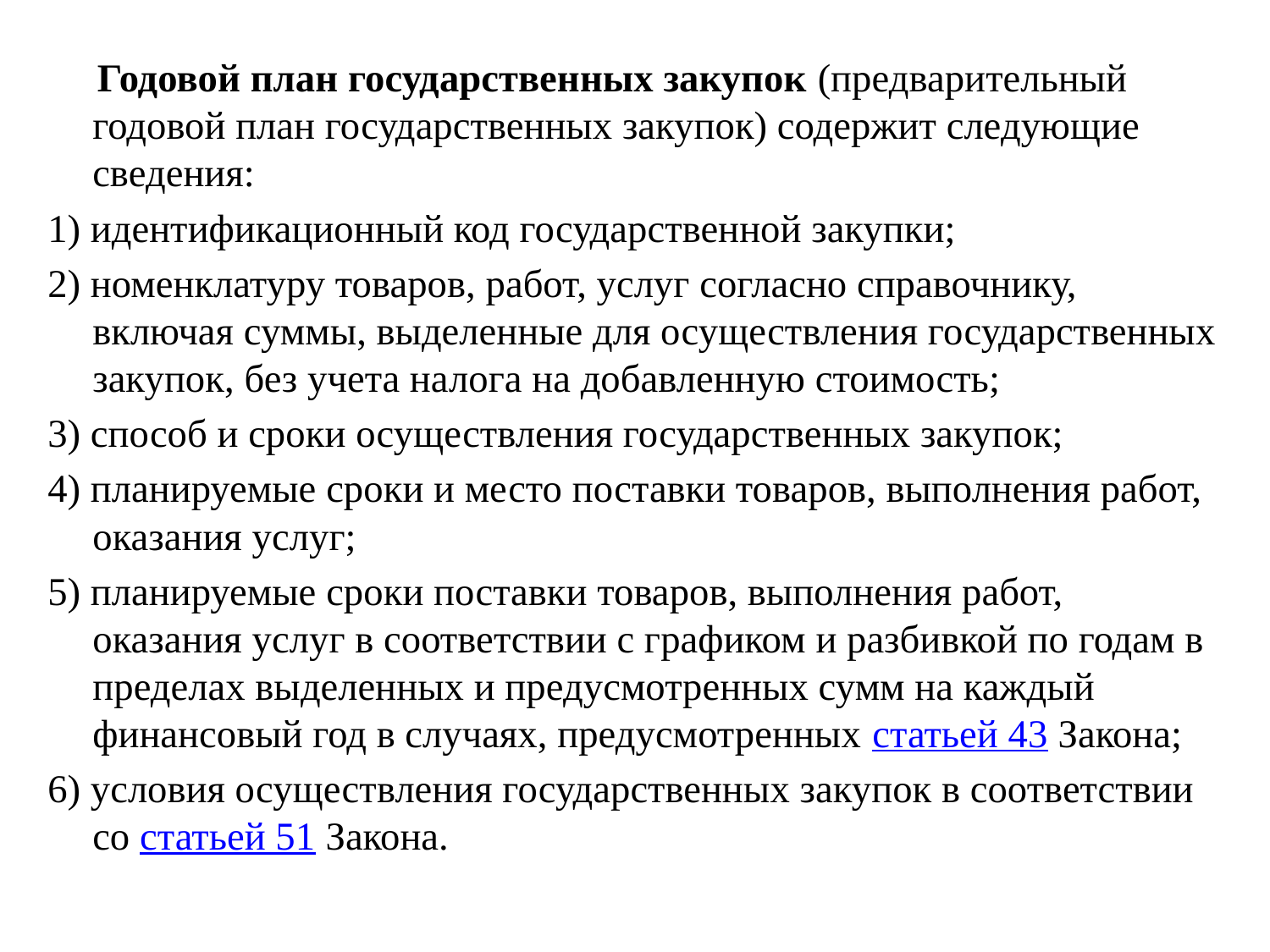

Годовой план государственных закупок (предварительный годовой план государственных закупок) содержит следующие сведения:
1) идентификационный код государственной закупки;
2) номенклатуру товаров, работ, услуг согласно справочнику, включая суммы, выделенные для осуществления государственных закупок, без учета налога на добавленную стоимость;
3) способ и сроки осуществления государственных закупок;
4) планируемые сроки и место поставки товаров, выполнения работ, оказания услуг;
5) планируемые сроки поставки товаров, выполнения работ, оказания услуг в соответствии с графиком и разбивкой по годам в пределах выделенных и предусмотренных сумм на каждый финансовый год в случаях, предусмотренных статьей 43 Закона;
6) условия осуществления государственных закупок в соответствии со статьей 51 Закона.